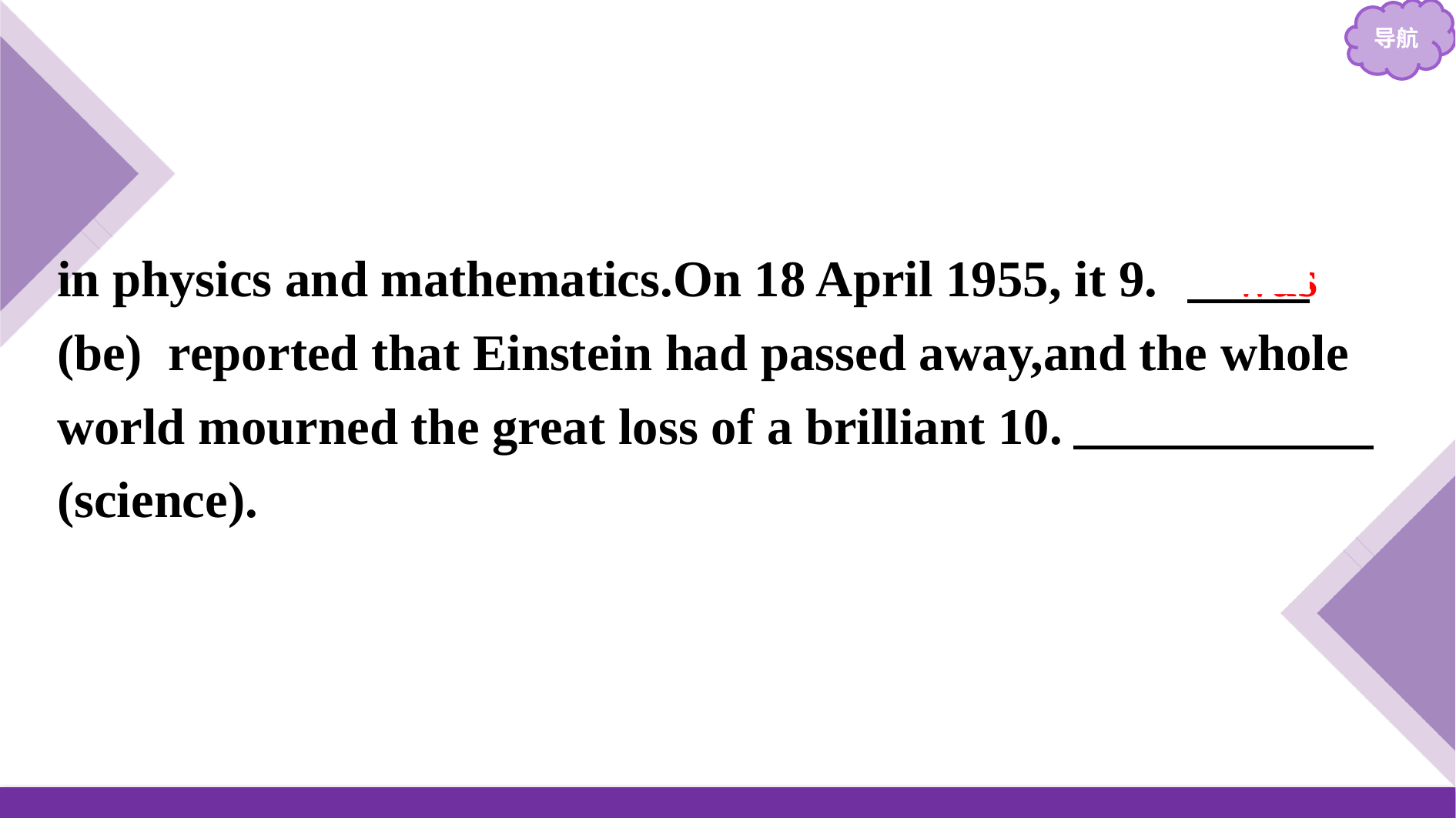

in physics and mathematics.On 18 April 1955, it 9.　was　 (be)  reported that Einstein had passed away,and the whole world mourned the great loss of a brilliant 10.　scientist　(science).